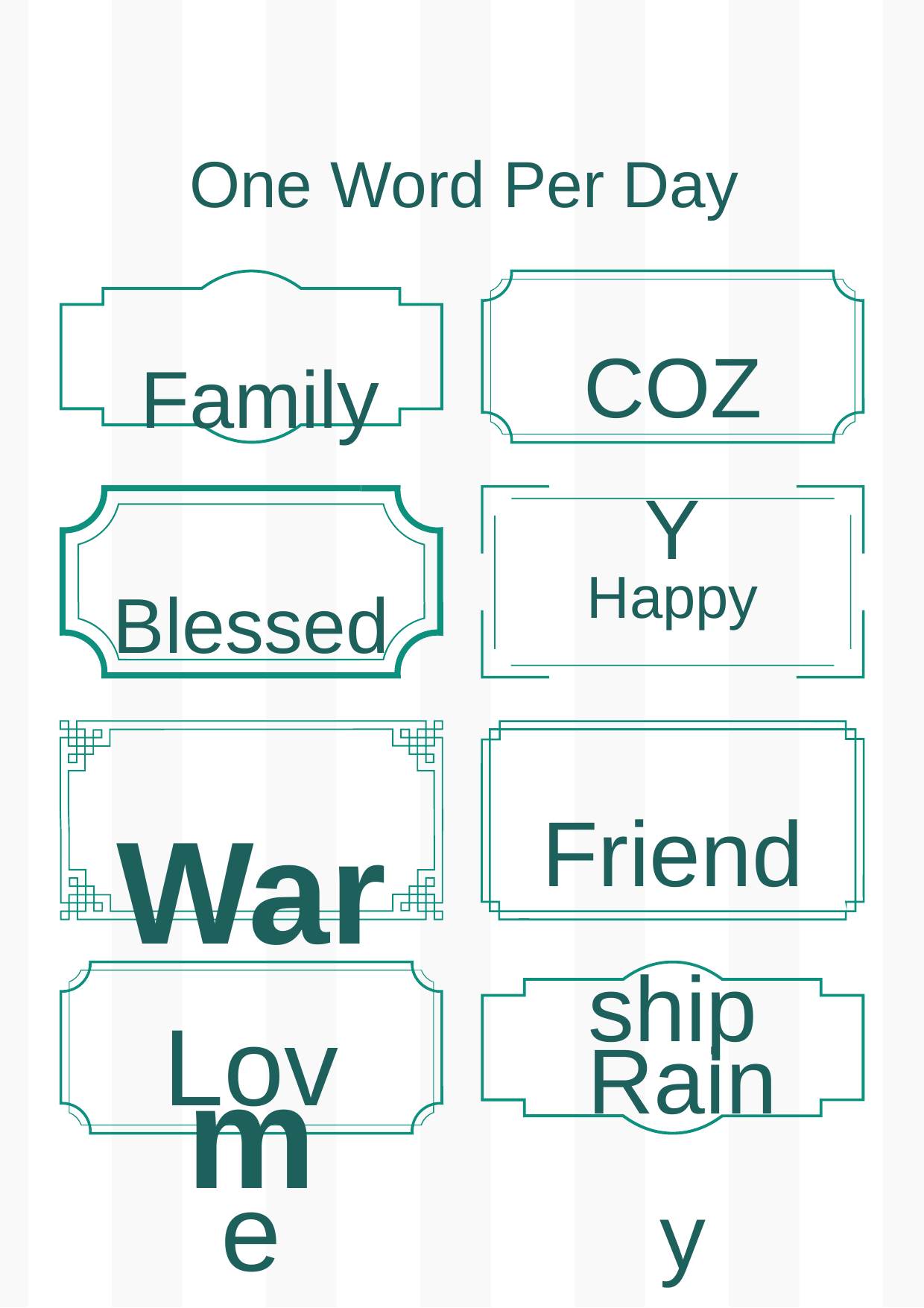

One Word Per Day

COZY
Family

Happy
Blessed

Warm
Friendship

Love
Rainy